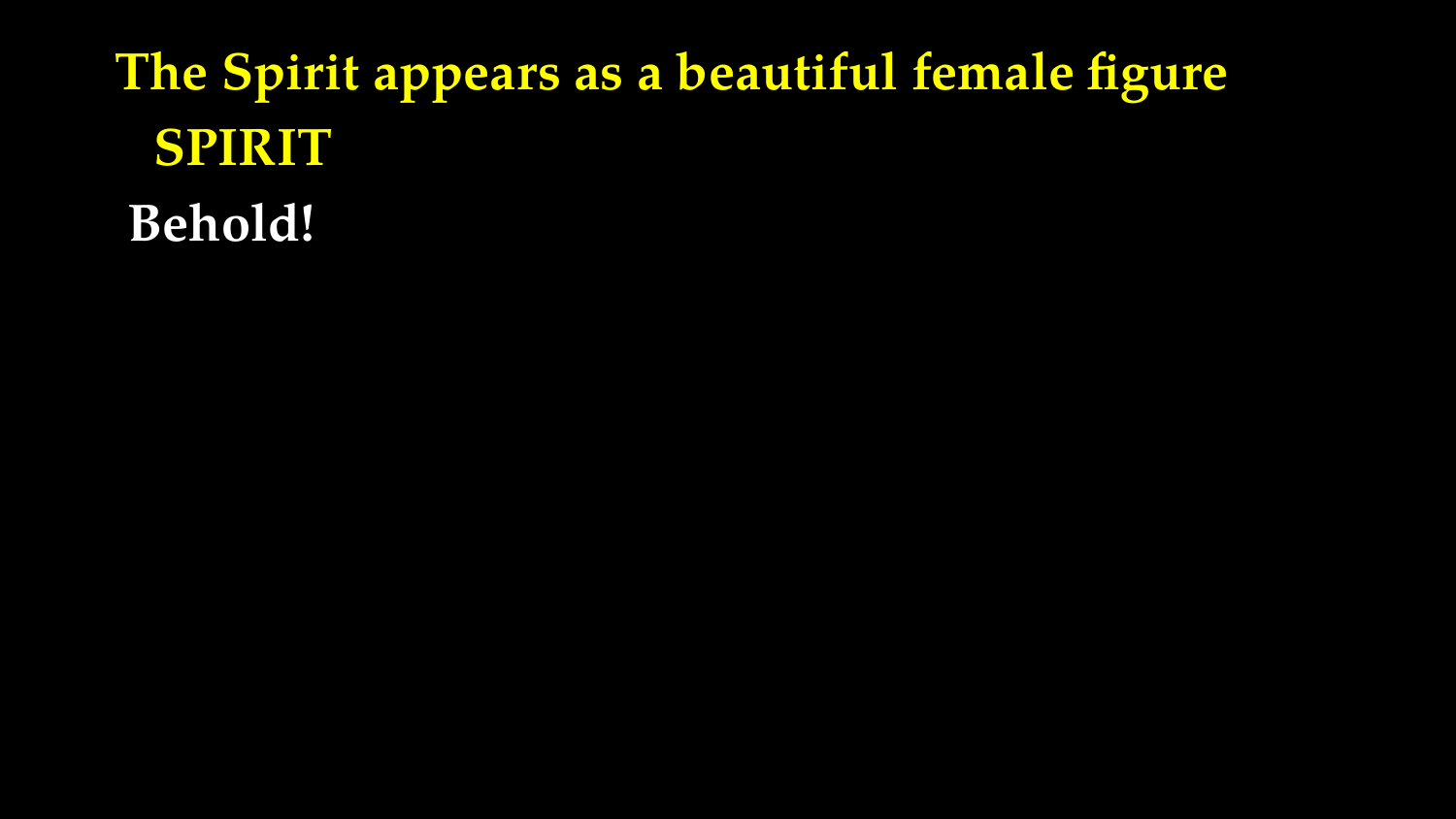

# The Spirit appears as a beautiful female figure SPIRIT Behold!